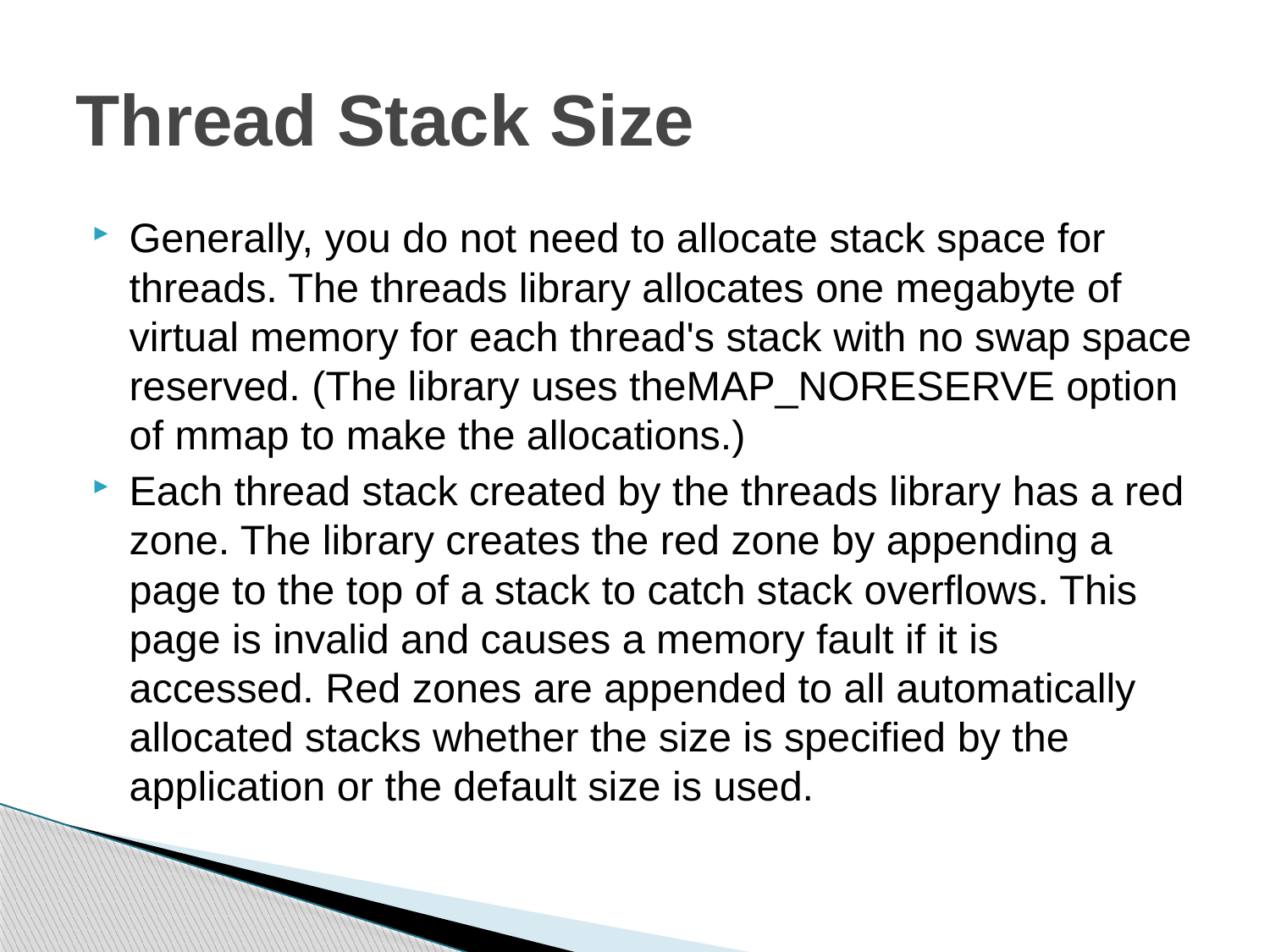

# Thread Stack Size
Generally, you do not need to allocate stack space for threads. The threads library allocates one megabyte of virtual memory for each thread's stack with no swap space reserved. (The library uses theMAP_NORESERVE option of mmap to make the allocations.)
Each thread stack created by the threads library has a red zone. The library creates the red zone by appending a page to the top of a stack to catch stack overflows. This page is invalid and causes a memory fault if it is accessed. Red zones are appended to all automatically allocated stacks whether the size is specified by the application or the default size is used.